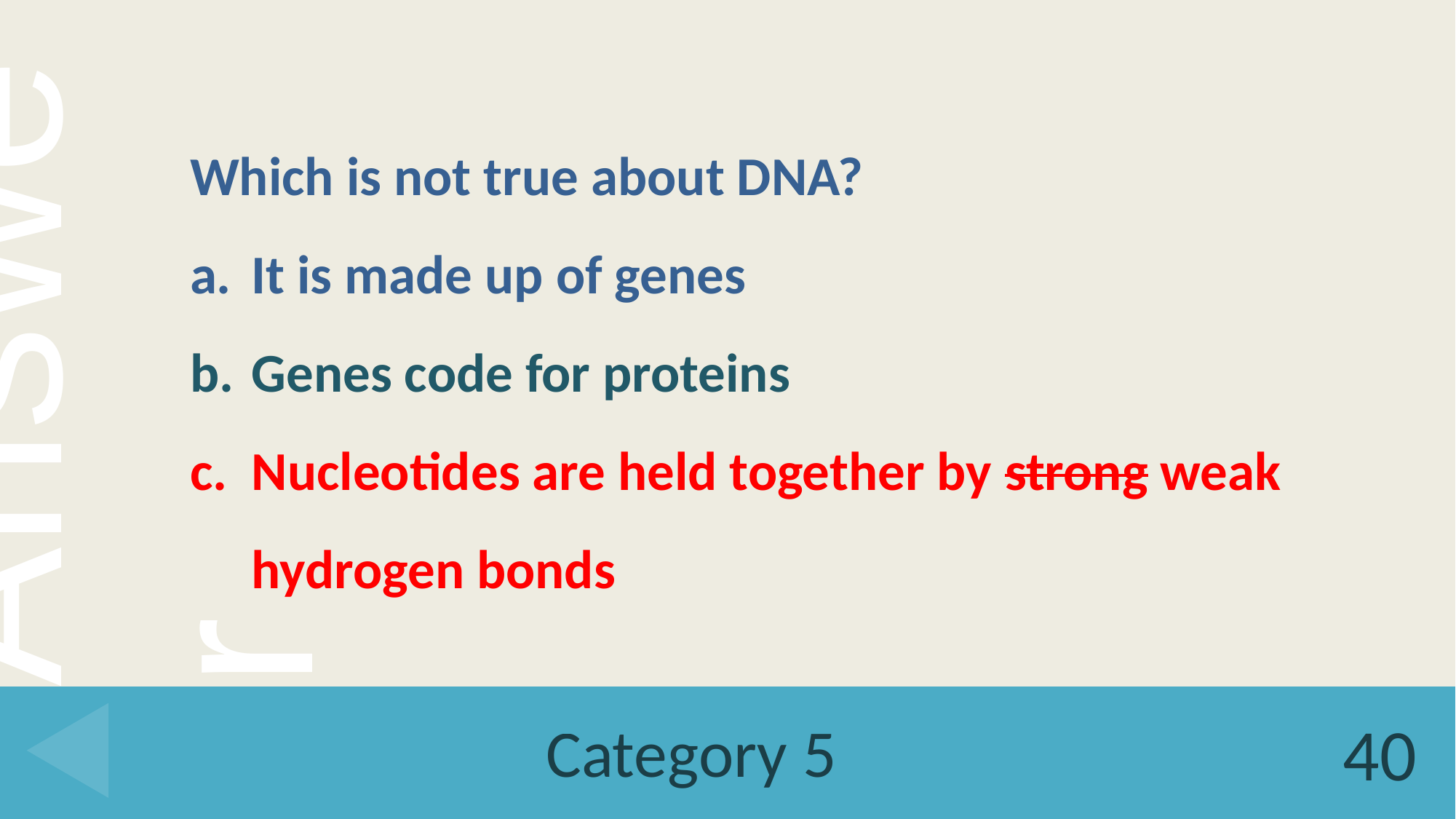

Which is not true about DNA?
It is made up of genes
Genes code for proteins
Nucleotides are held together by strong weak hydrogen bonds
# Category 5
40